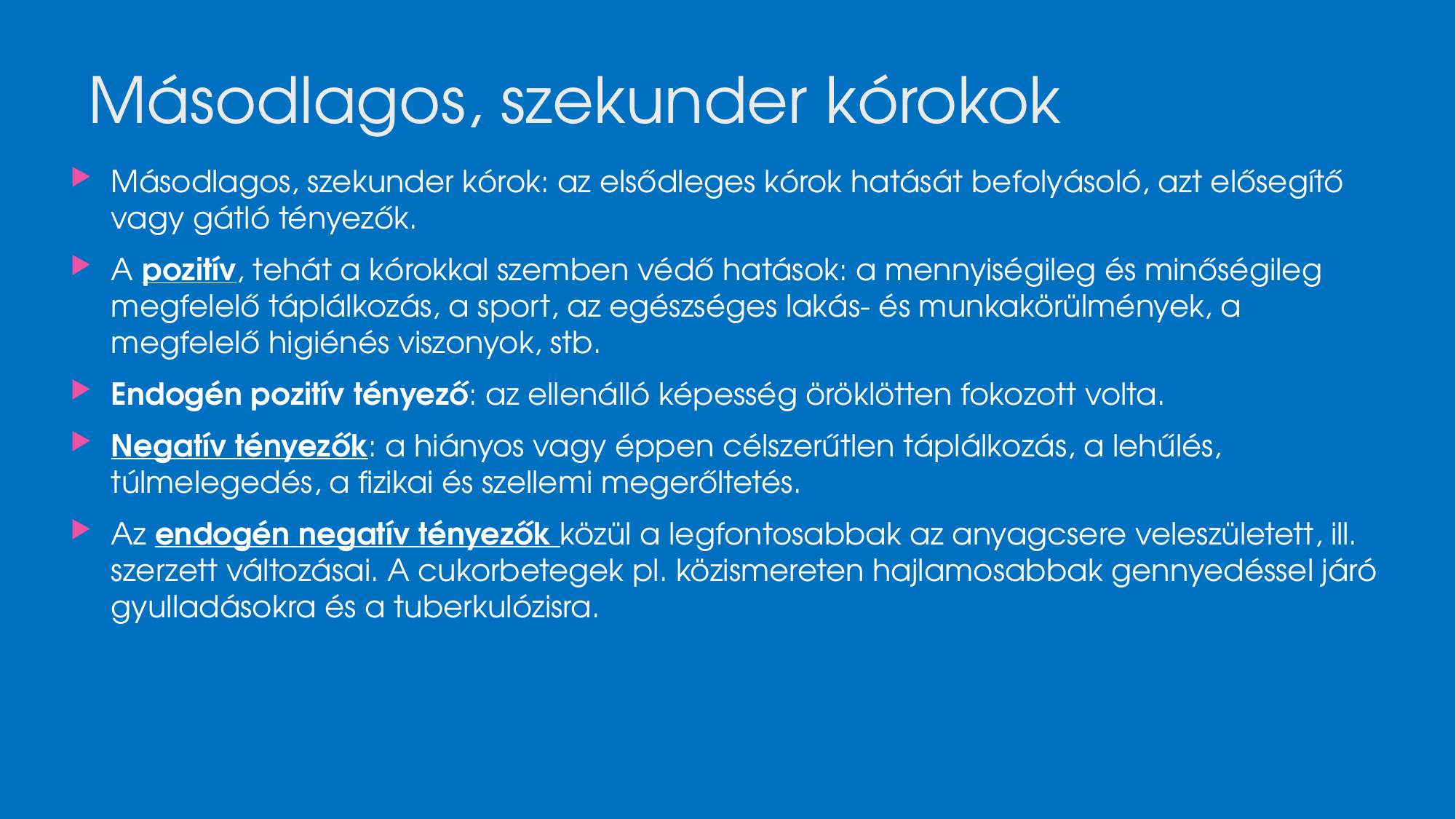

# Másodlagos, szekunder kórokok
Másodlagos, szekunder kórok: az elsődleges kórok hatását befolyásoló, azt elősegítő vagy gátló tényezők.
A pozitív, tehát a kórokkal szemben védő hatások: a mennyiségileg és minősé­gileg megfelelő táplálkozás, a sport, az egészséges lakás- és munkakörülmények, a megfelelő higié­nés viszonyok, stb.
Endogén pozitív tényező: az ellenálló képesség öröklötten fokozott volta.
Negatív tényezők: a hiányos vagy éppen célszerűtlen táplálkozás, a lehű­lés, túlmelegedés, a fizikai és szellemi megerőltetés.
Az endogén negatív tényezők közül a legfontosabbak az anyagcsere veleszületett, ill. szerzett változásai. A cukorbetegek pl. közismereten hajlamosabbak gennyedéssel járó gyulladásokra és a tuberkulózisra.